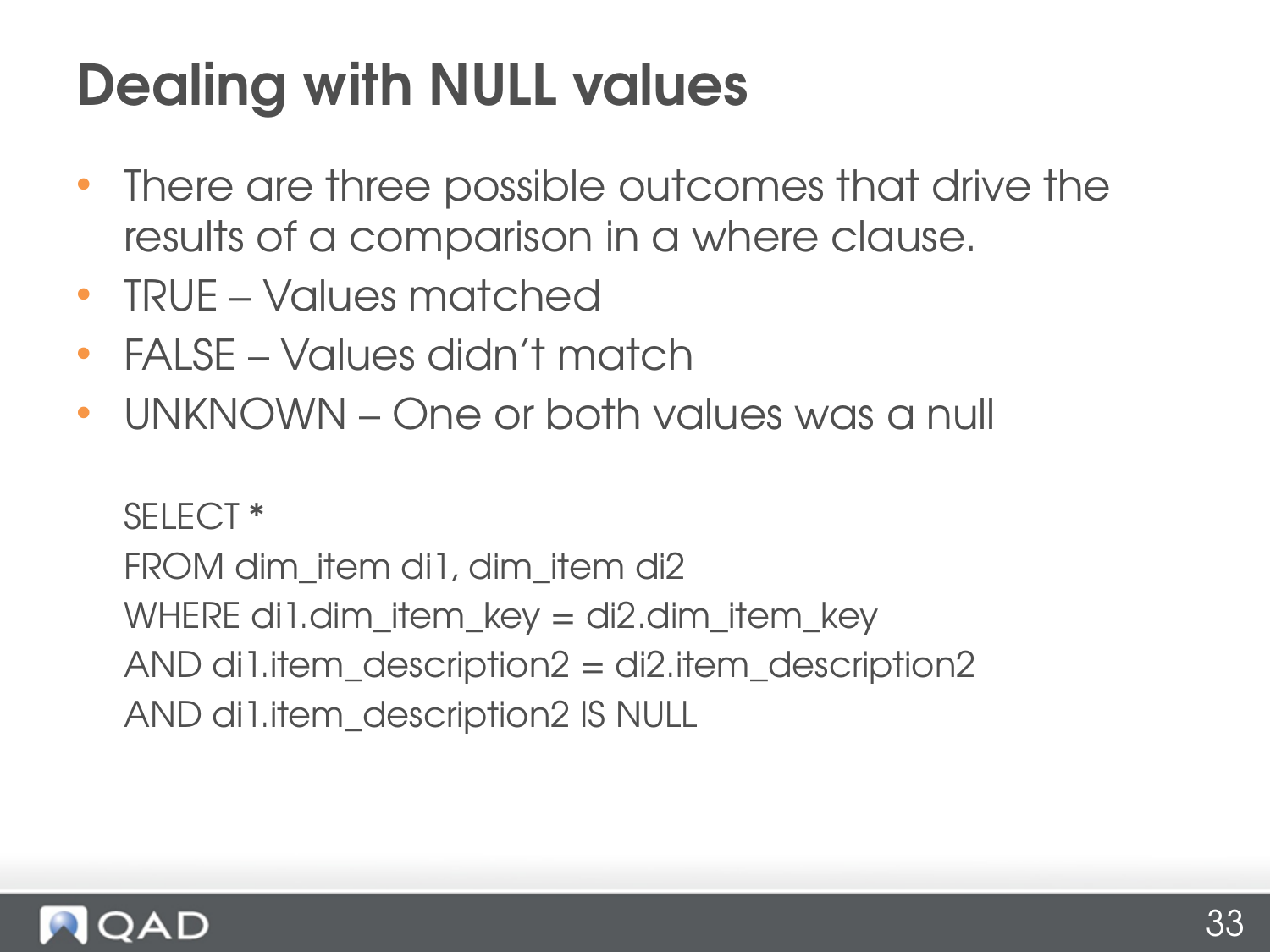

# Dealing with NULL values
There are three possible outcomes that drive the results of a comparison in a where clause.
TRUE – Values matched
FALSE – Values didn’t match
UNKNOWN – One or both values was a null

	SELECT *
	FROM dim_item di1, dim_item di2
	WHERE di1.dim_item_key = di2.dim_item_key
	AND di1.item_description2 = di2.item_description2
	AND di1.item_description2 IS NULL
33